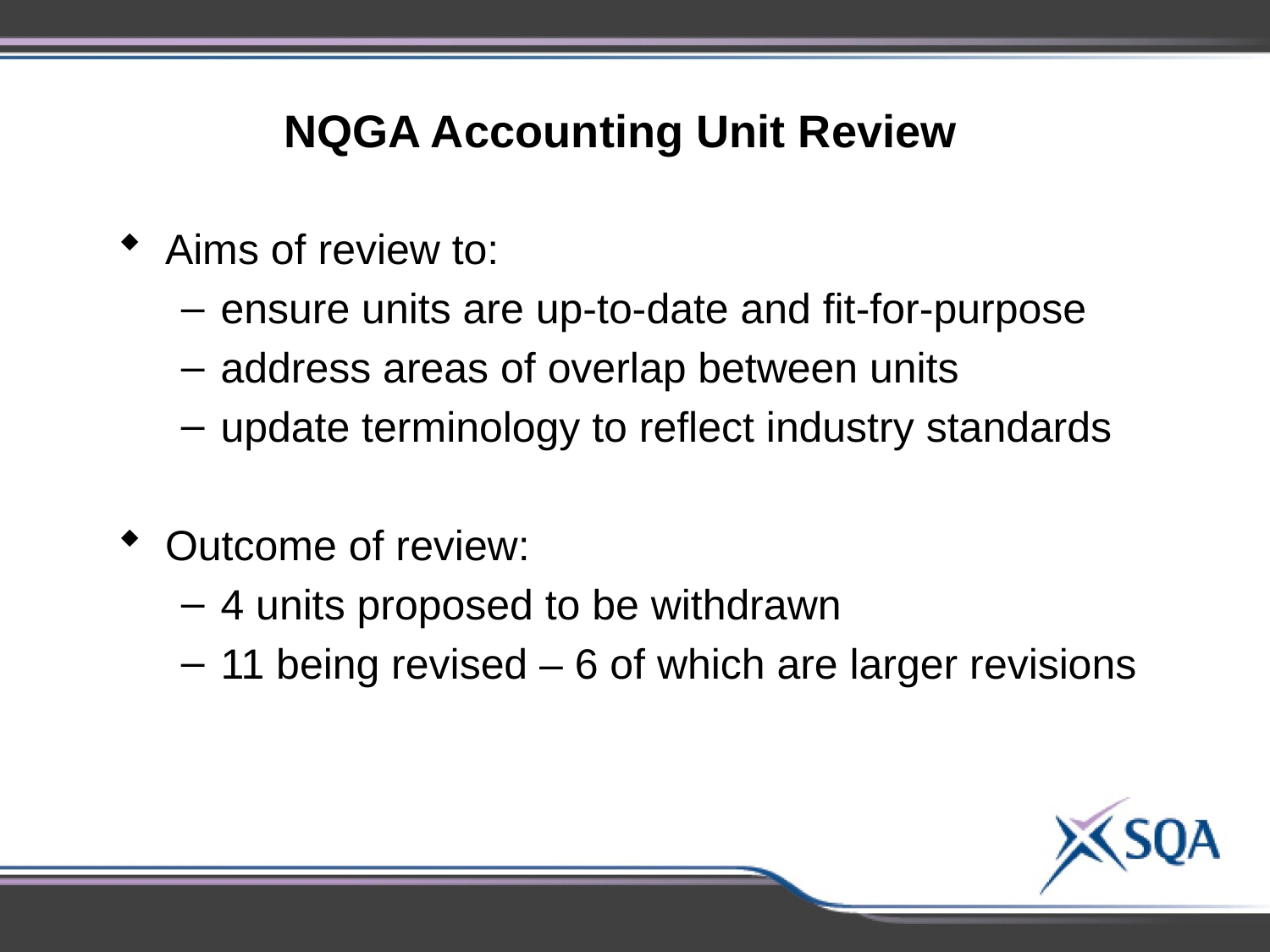

NQGA Accounting Unit Review
Aims of review to:
ensure units are up-to-date and fit-for-purpose
address areas of overlap between units
update terminology to reflect industry standards

Outcome of review:
4 units proposed to be withdrawn
11 being revised – 6 of which are larger revisions